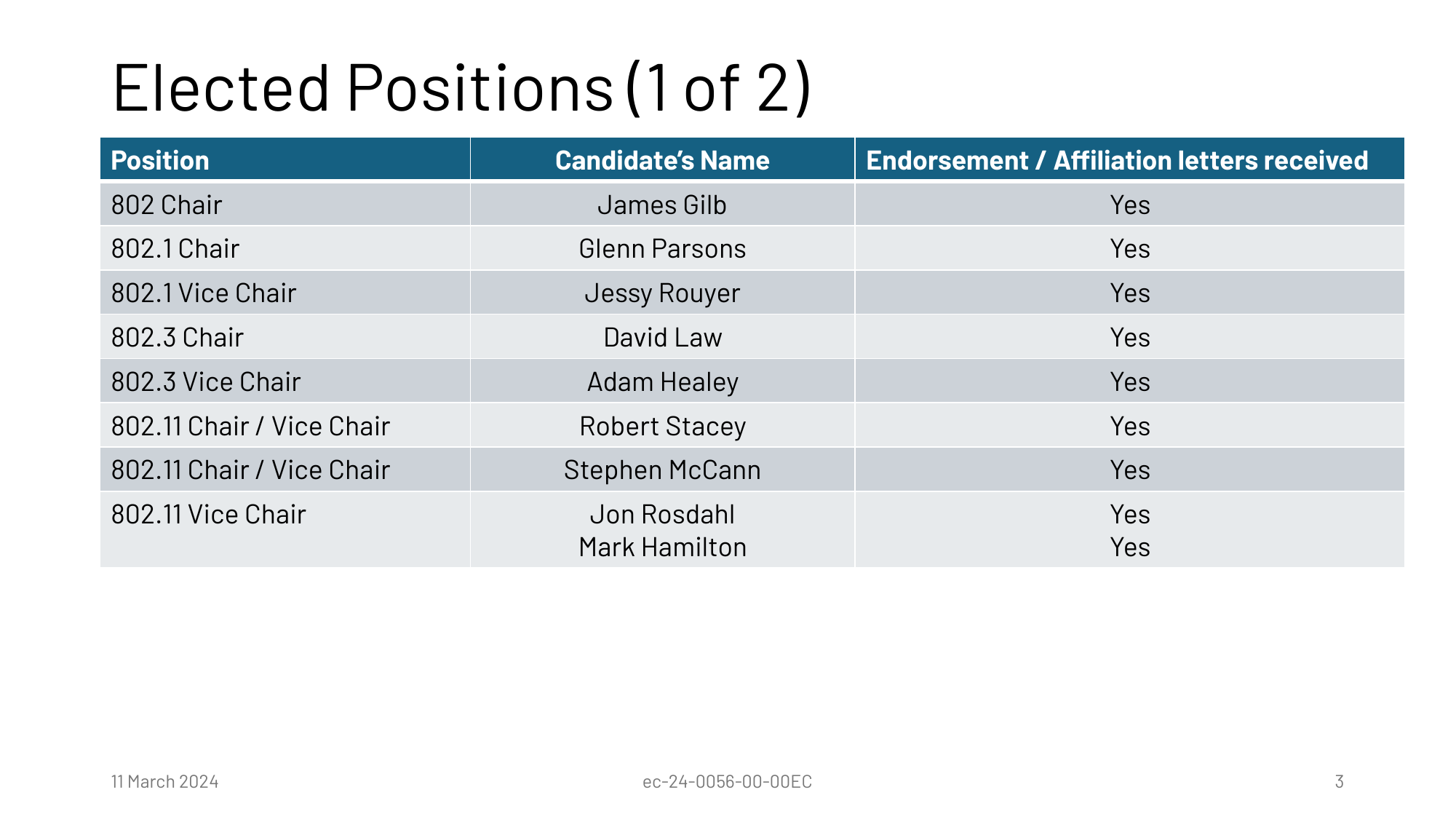

# Elected Positions (1 of 2)
| Position | Candidate’s Name | Endorsement / Affiliation letters received |
| --- | --- | --- |
| 802 Chair | James Gilb | Yes |
| 802.1 Chair | Glenn Parsons | Yes |
| 802.1 Vice Chair | Jessy Rouyer | Yes |
| 802.3 Chair | David Law | Yes |
| 802.3 Vice Chair | Adam Healey | Yes |
| 802.11 Chair / Vice Chair | Robert Stacey | Yes |
| 802.11 Chair / Vice Chair | Stephen McCann | Yes |
| 802.11 Vice Chair | Jon Rosdahl Mark Hamilton | Yes Yes |
11 March 2024
ec-24-0056-00-00EC
3